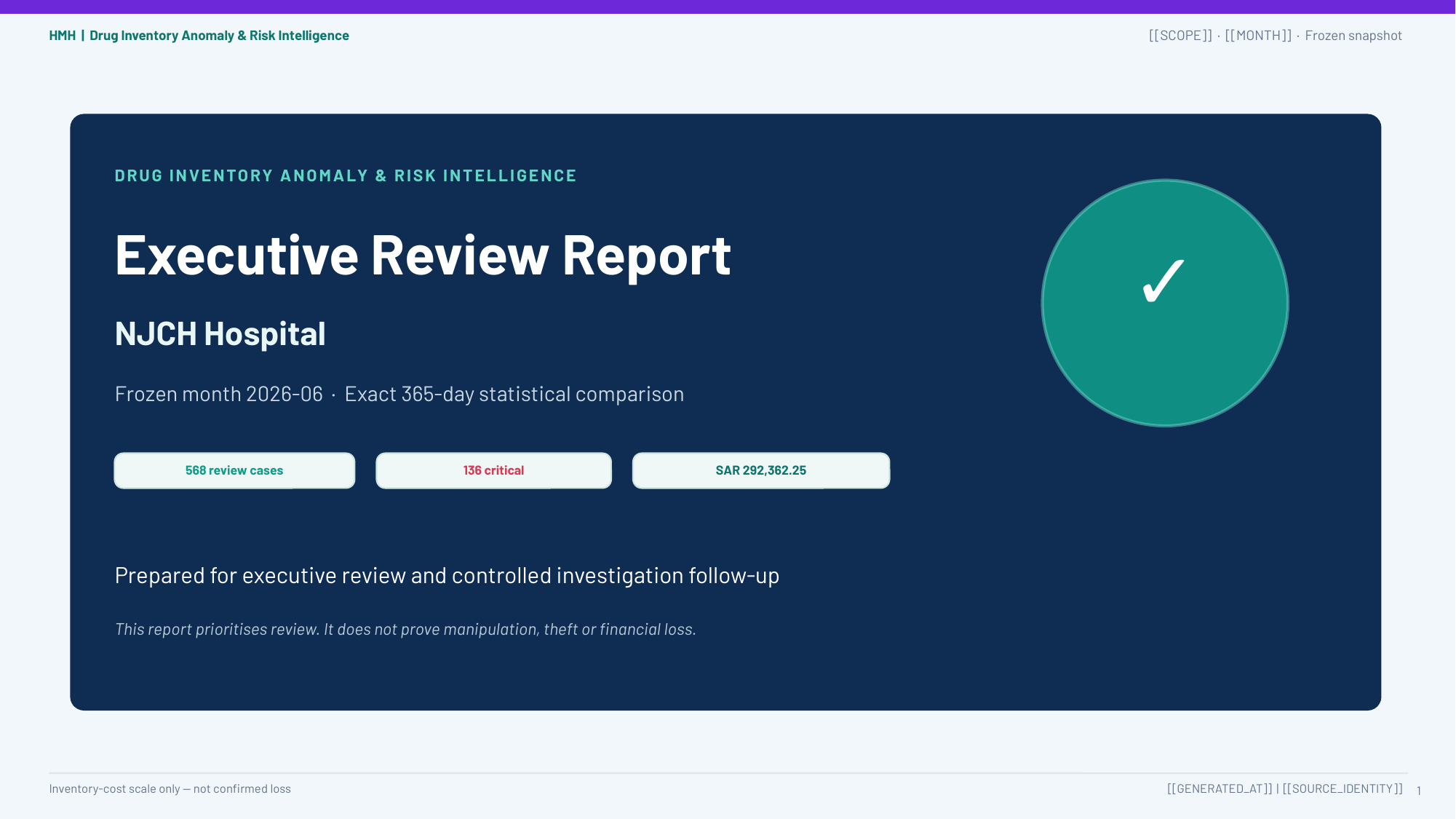

DRUG INVENTORY ANOMALY & RISK INTELLIGENCE

Executive Review Report
✓
NJCH Hospital
Frozen month 2026-06  ·  Exact 365-day statistical comparison

568 review cases
136 critical
SAR 292,362.25
Prepared for executive review and controlled investigation follow-up
This report prioritises review. It does not prove manipulation, theft or financial loss.
1